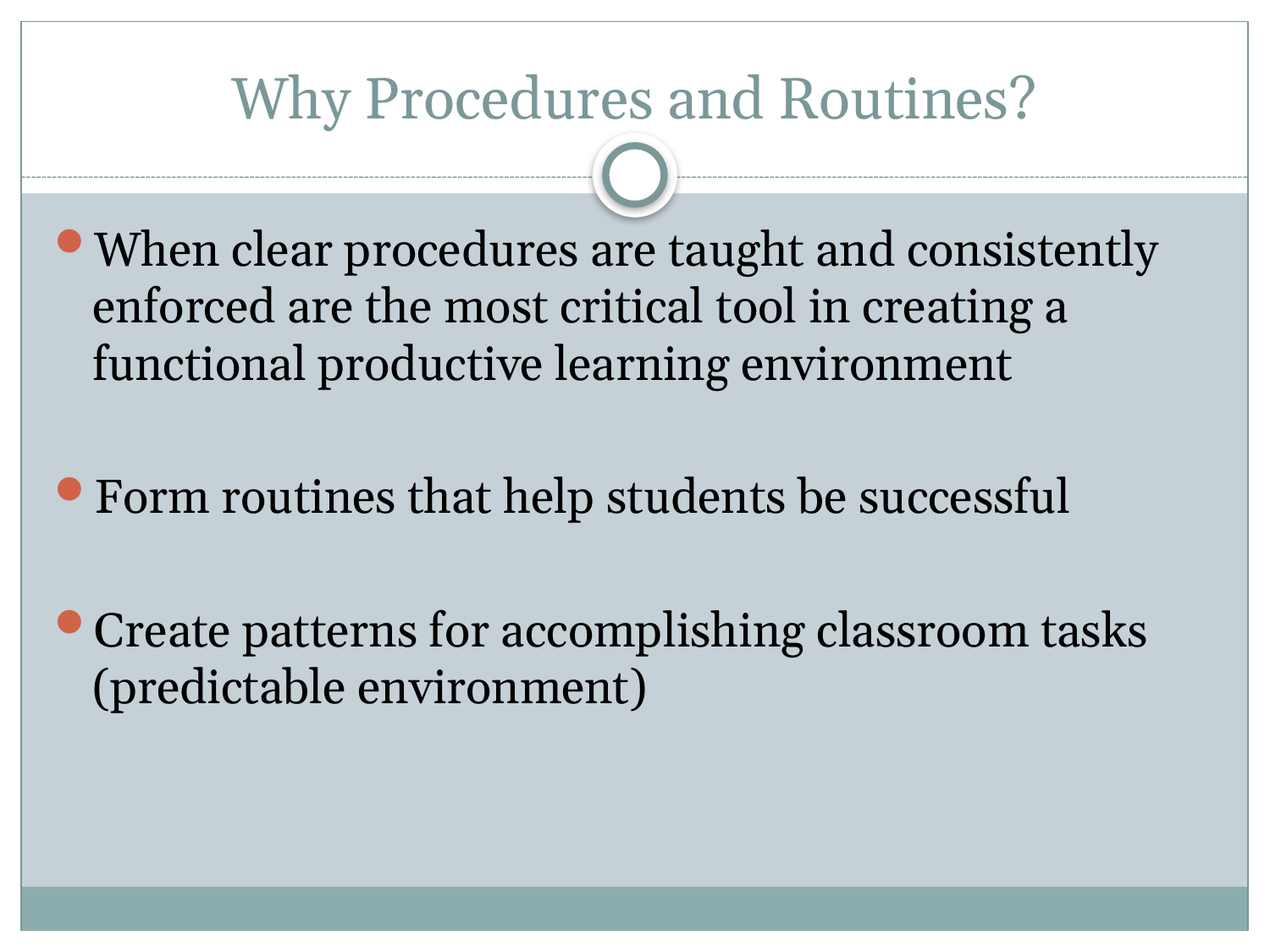

# Why Procedures and Routines?
When clear procedures are taught and consistently enforced are the most critical tool in creating a functional productive learning environment

Form routines that help students be successful

Create patterns for accomplishing classroom tasks (predictable environment)